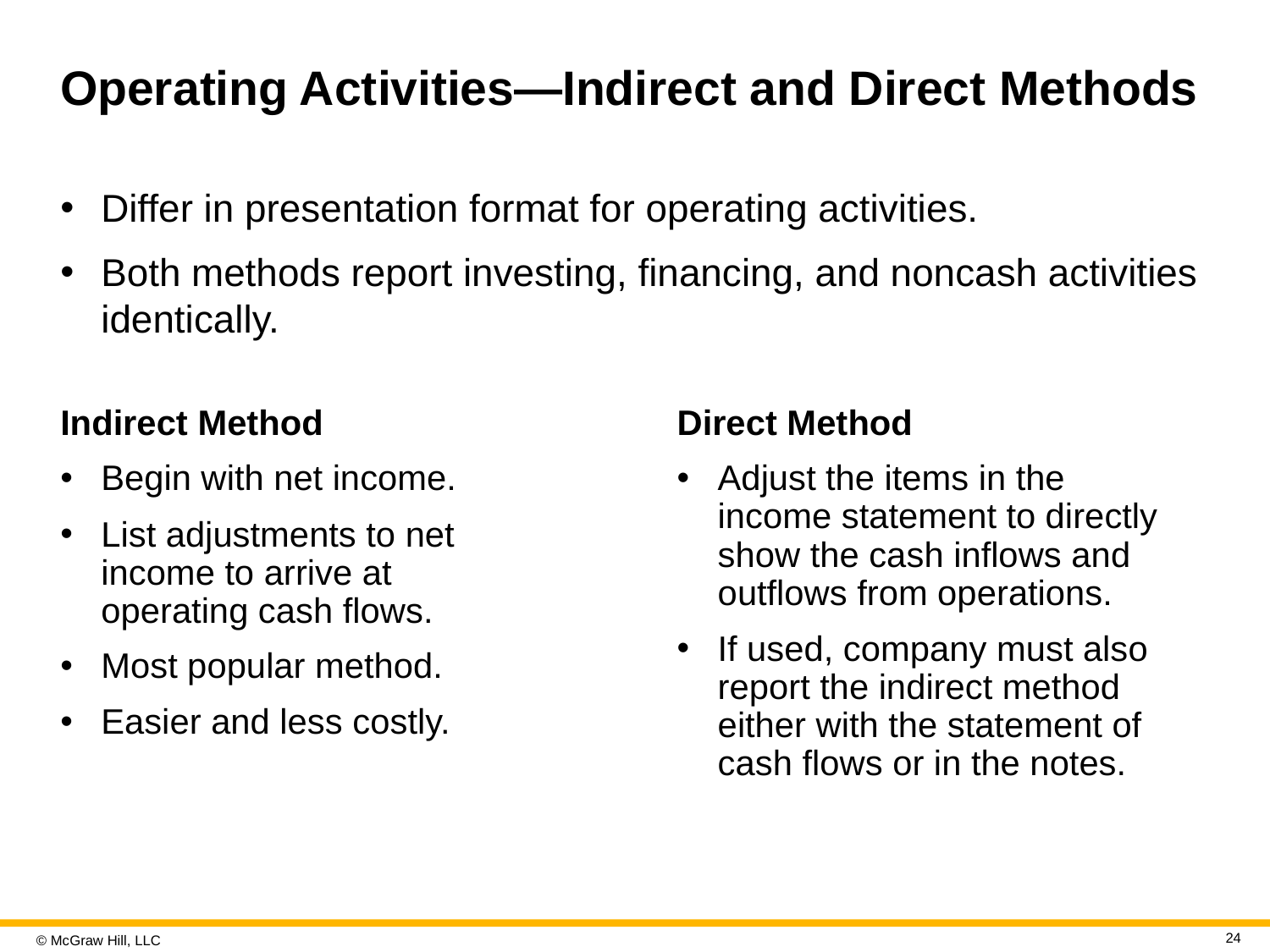

# Operating Activities—Indirect and Direct Methods
Differ in presentation format for operating activities.
Both methods report investing, financing, and noncash activities identically.
Indirect Method
Begin with net income.
List adjustments to net income to arrive at operating cash flows.
Most popular method.
Easier and less costly.
Direct Method
Adjust the items in the income statement to directly show the cash inflows and outflows from operations.
If used, company must also report the indirect method either with the statement of cash flows or in the notes.
24